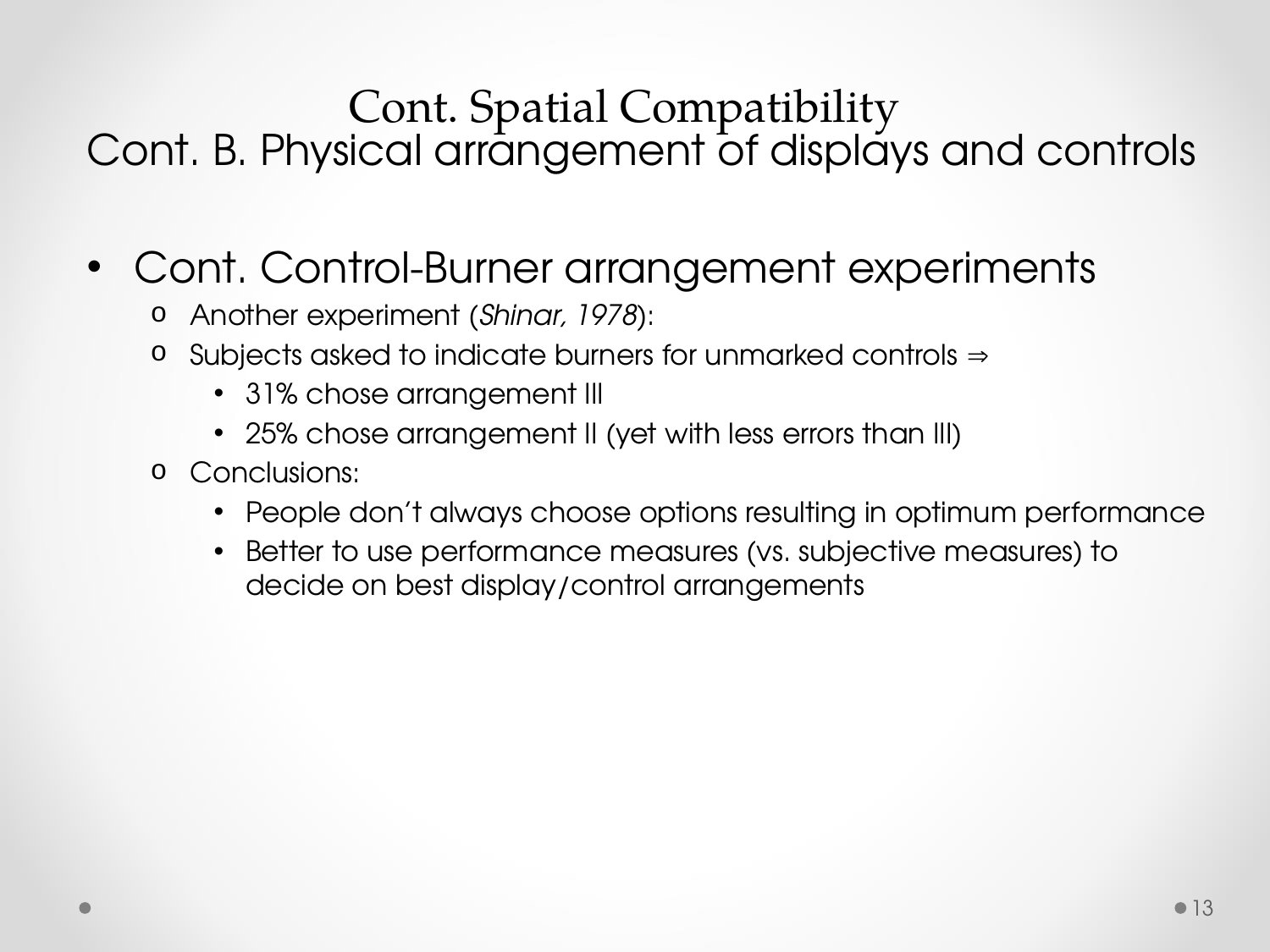

# Cont. Spatial Compatibility

Cont. B. Physical arrangement of displays and controls

Cont. Control-Burner arrangement experiments
Another experiment (Shinar, 1978):
Subjects asked to indicate burners for unmarked controls ⇒
31% chose arrangement III
25% chose arrangement II (yet with less errors than III)
Conclusions:
People don’t always choose options resulting in optimum performance
Better to use performance measures (vs. subjective measures) to decide on best display/control arrangements

13